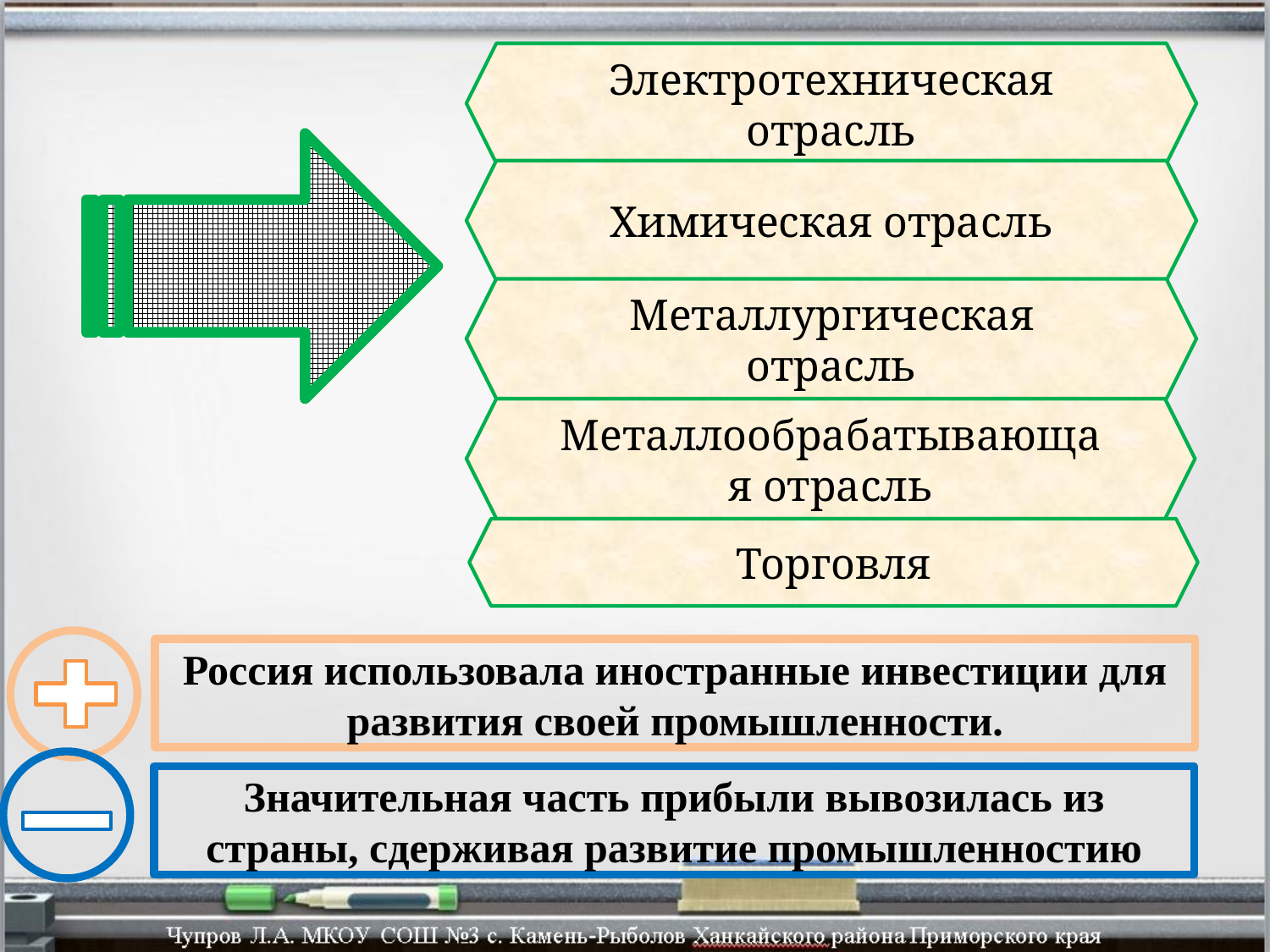

Электротехническая отрасль

Химическая отрасль
Металлургическая отрасль
Металлообрабатывающая отрасль
Торговля

Россия использовала иностранные инвестиции для развития своей промышленности.

Значительная часть прибыли вывозилась из страны, сдерживая развитие промышленностию